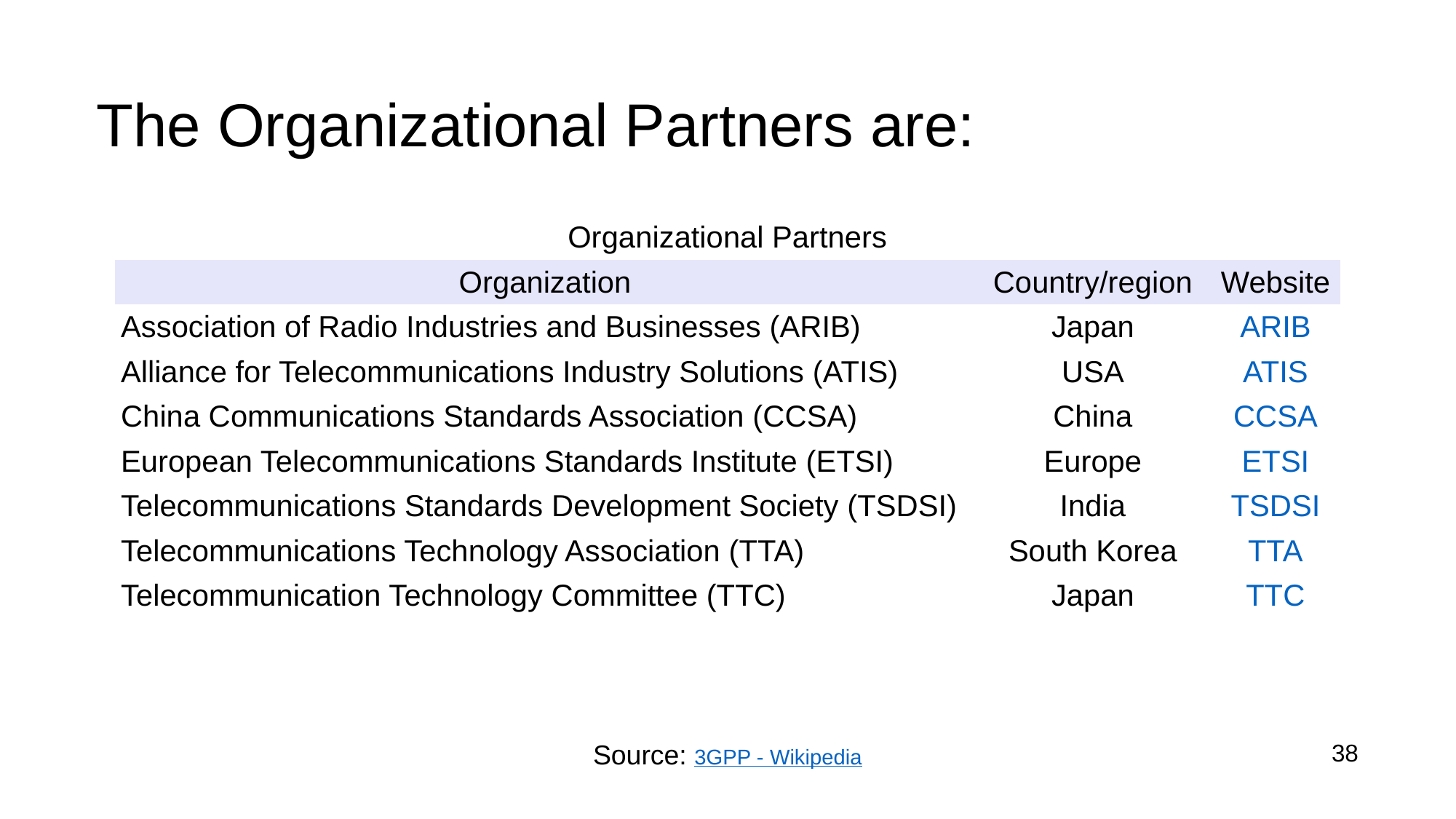

# The Organizational Partners are:
| Organizational Partners |  |  |
| --- | --- | --- |
| Organization | Country/region | Website |
| Association of Radio Industries and Businesses (ARIB) | Japan | ARIB |
| Alliance for Telecommunications Industry Solutions (ATIS) | USA | ATIS |
| China Communications Standards Association (CCSA) | China | CCSA |
| European Telecommunications Standards Institute (ETSI) | Europe | ETSI |
| Telecommunications Standards Development Society (TSDSI) | India | TSDSI |
| Telecommunications Technology Association (TTA) | South Korea | TTA |
| Telecommunication Technology Committee (TTC) | Japan | TTC |
38
Source: 3GPP - Wikipedia